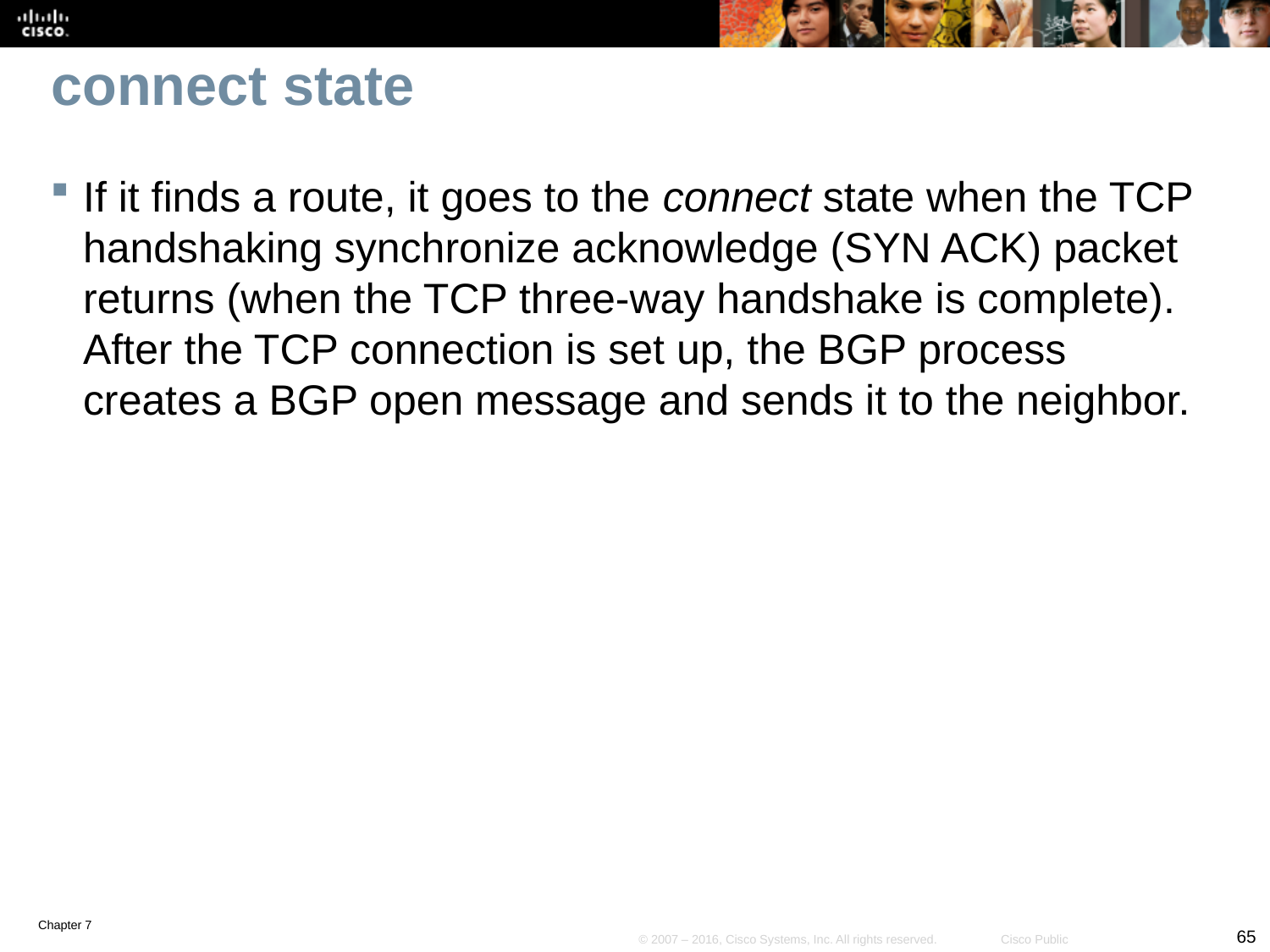

# connect state
If it finds a route, it goes to the connect state when the TCP handshaking synchronize acknowledge (SYN ACK) packet returns (when the TCP three-way handshake is complete). After the TCP connection is set up, the BGP process creates a BGP open message and sends it to the neighbor.